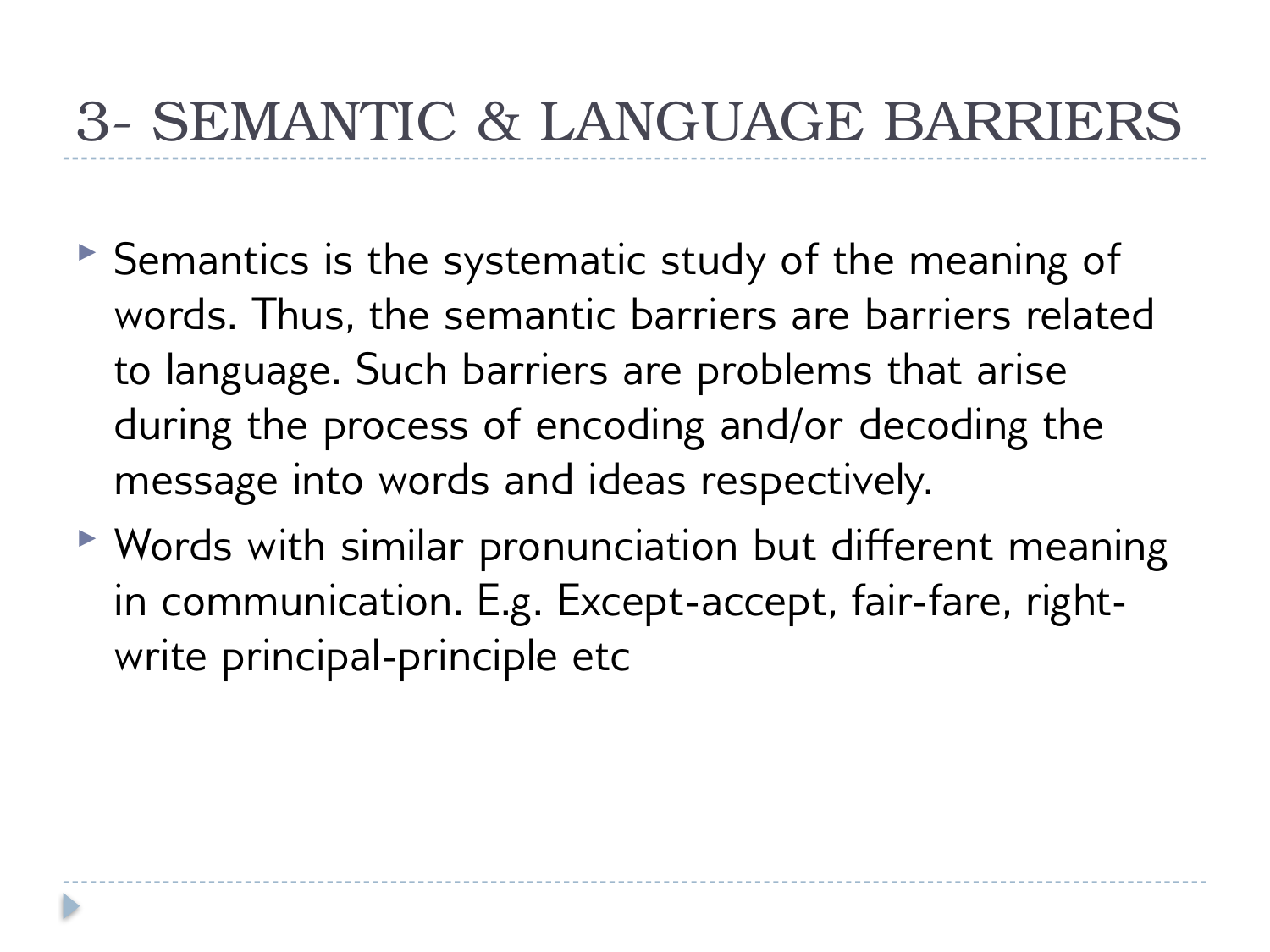

# 3- SEMANTIC & LANGUAGE BARRIERS
Semantics is the systematic study of the meaning of words. Thus, the semantic barriers are barriers related to language. Such barriers are problems that arise during the process of encoding and/or decoding the message into words and ideas respectively.
Words with similar pronunciation but different meaning in communication. E.g. Except-accept, fair-fare, right- write principal-principle etc